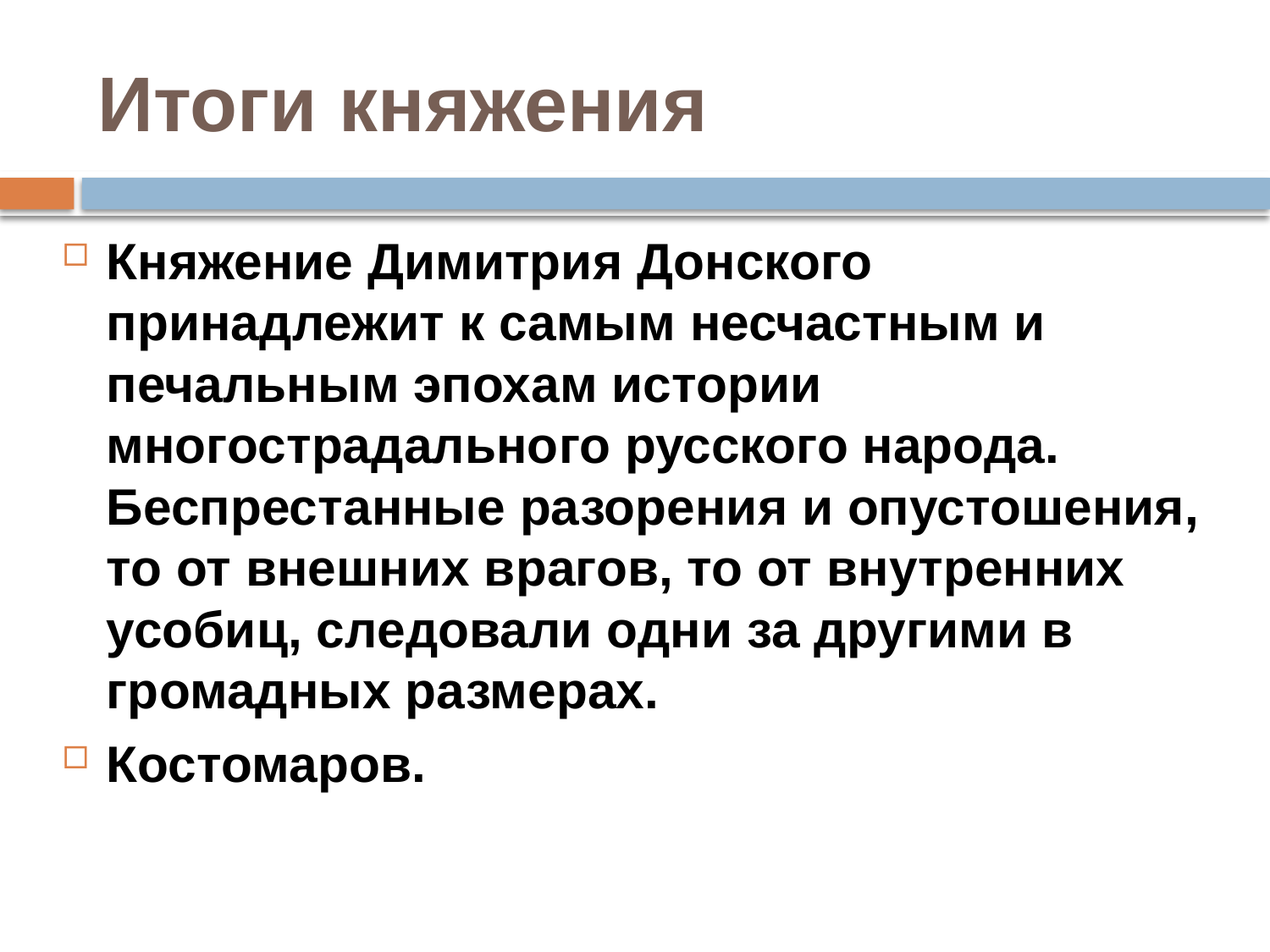

# Итоги княжения
Княжение Димитрия Донского принадлежит к самым несчастным и печальным эпохам истории многострадального русского народа. Беспрестанные разорения и опустошения, то от внешних врагов, то от внутренних усобиц, следовали одни за другими в громадных размерах.
Костомаров.